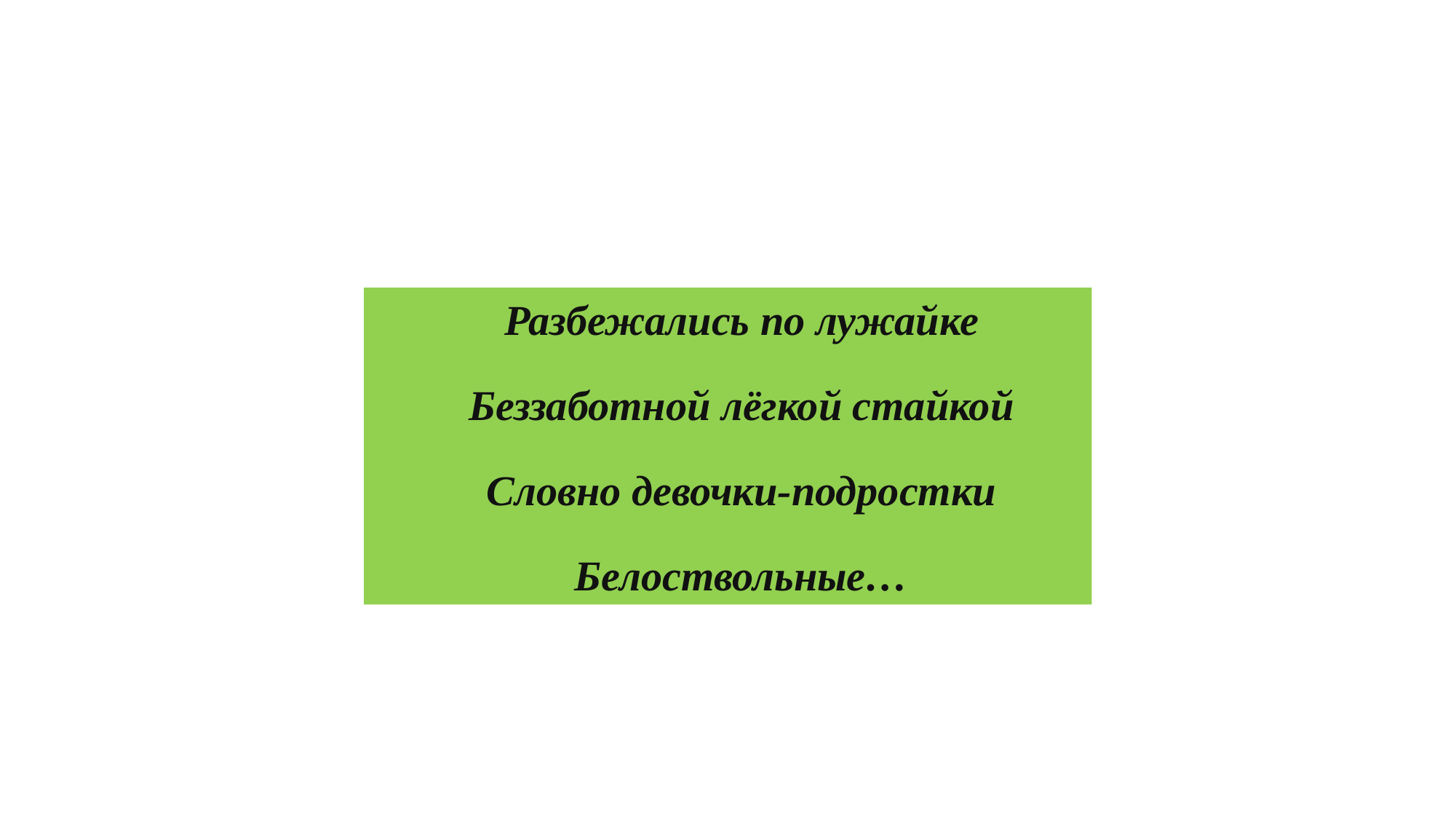

Разбежались по лужайке
Беззаботной лёгкой стайкой
Словно девочки-подростки
Белоствольные…